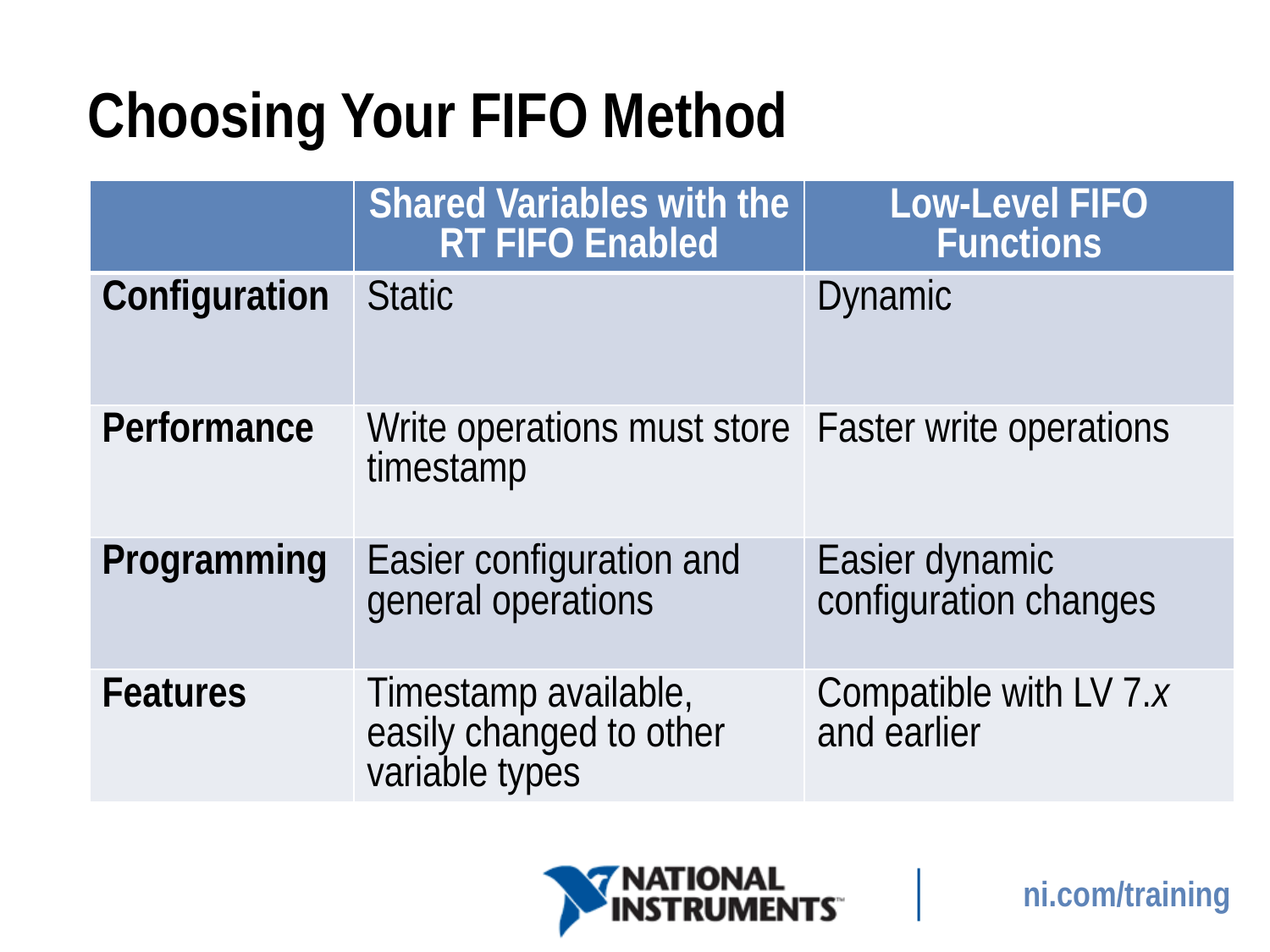

# Choosing Your FIFO Method
|  | Shared Variables with the RT FIFO Enabled | Low-Level FIFO Functions |
| --- | --- | --- |
| Configuration | Static | Dynamic |
| Performance | Write operations must store timestamp | Faster write operations |
| Programming | Easier configuration and general operations | Easier dynamic configuration changes |
| Features | Timestamp available, easily changed to other variable types | Compatible with LV 7.x and earlier |